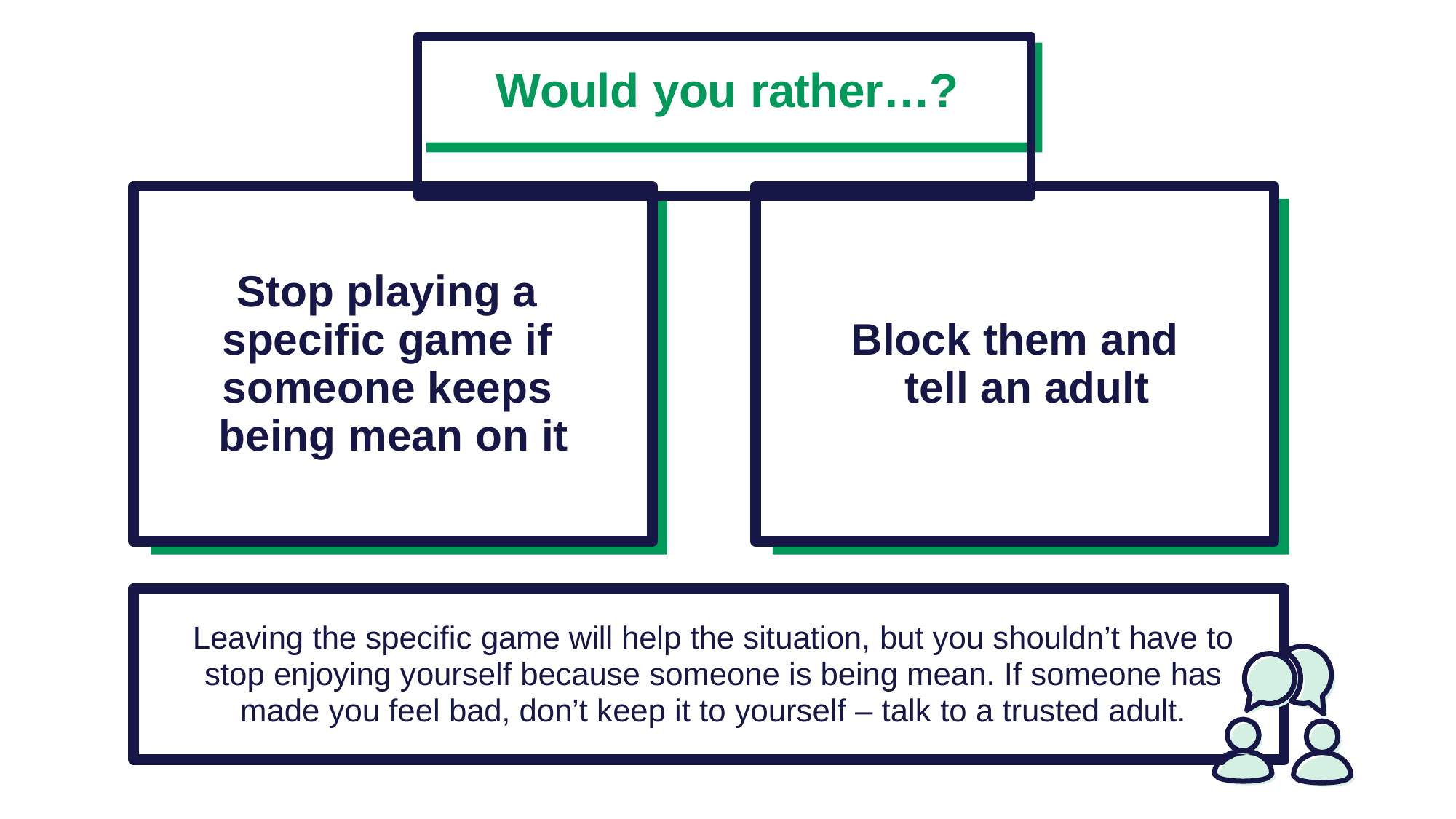

# Would you rather…?

Stop playing a  specific game if  someone keeps  being mean on it
Block them and  tell an adult

Leaving the specific game will help the situation, but you shouldn’t have to  stop enjoying yourself because someone is being mean. If someone has  made you feel bad, don’t keep it to yourself – talk to a trusted adult.